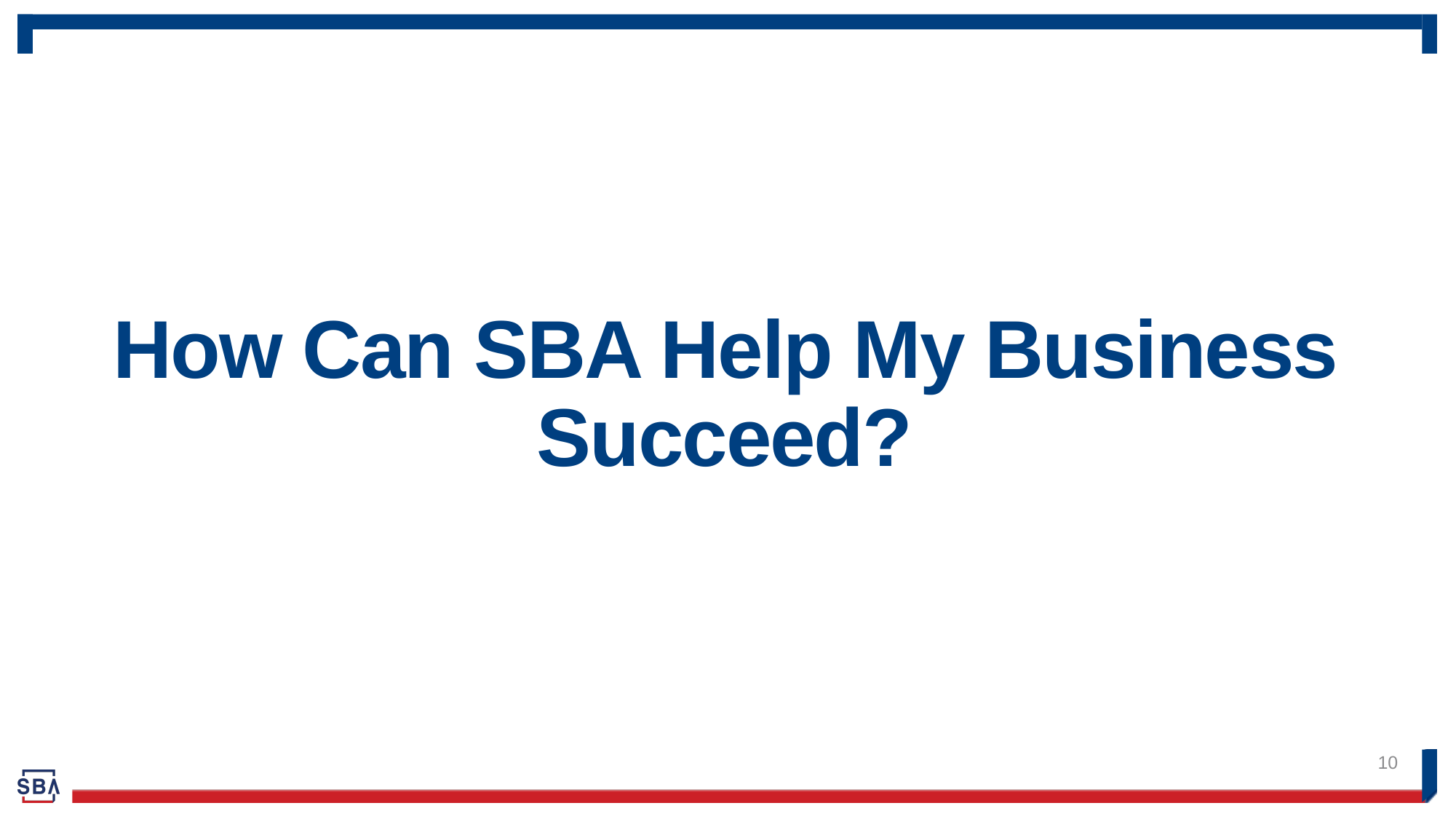

# How Can SBA Help My Business Succeed?
10